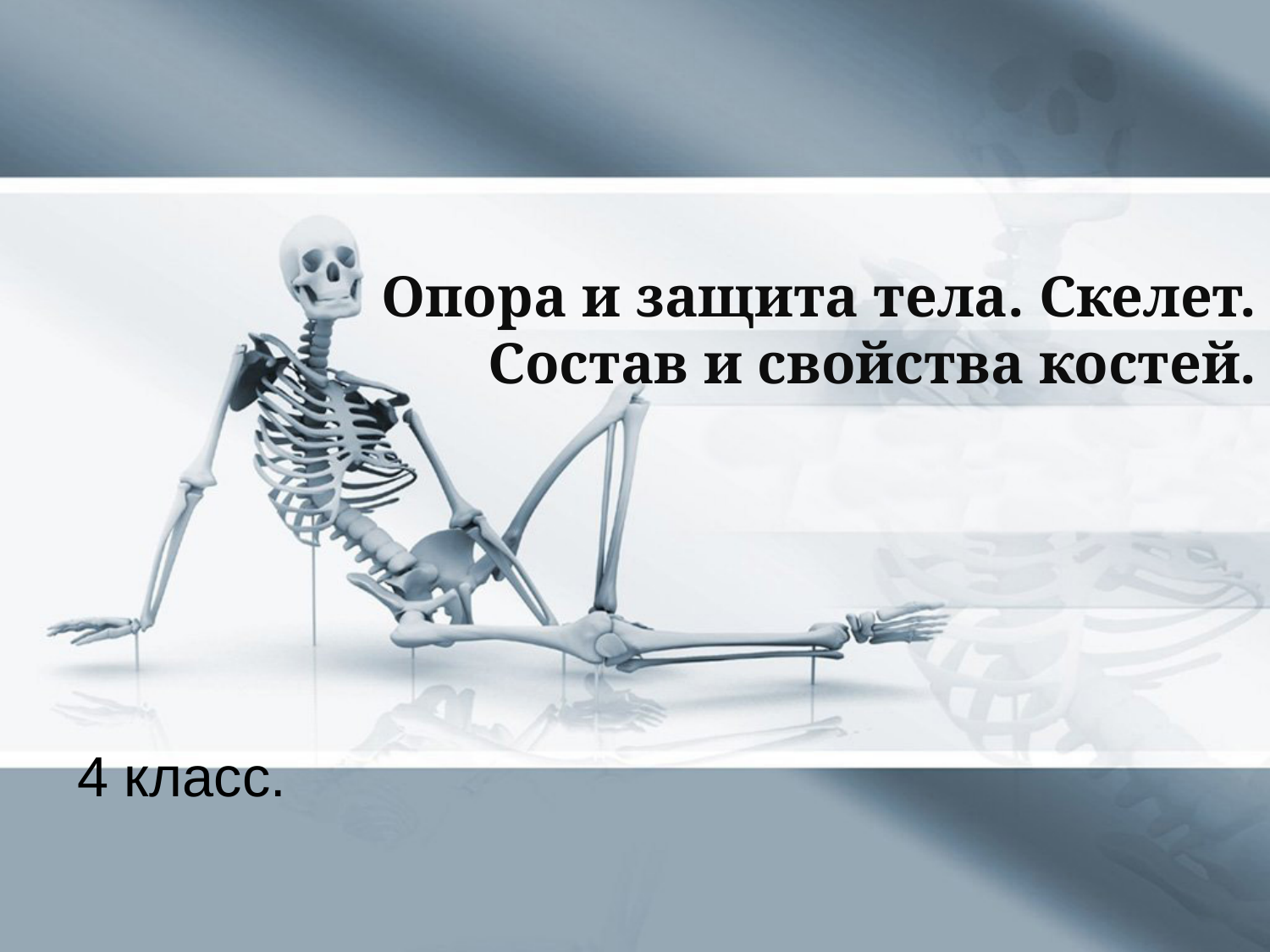

# Опора и защита тела. Скелет. Состав и свойства костей.
4 класс.